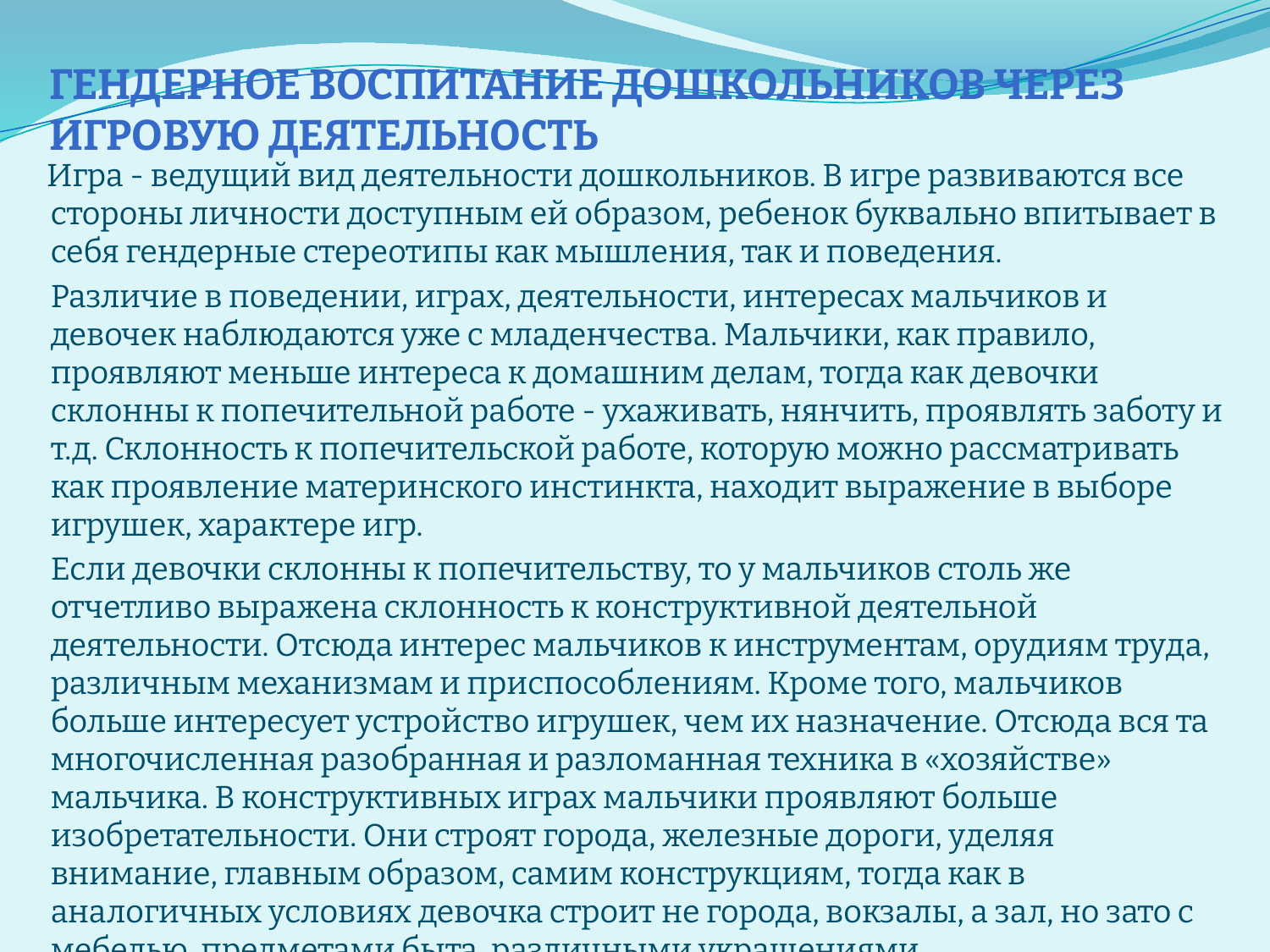

# Гендерное воспитание дошкольников через Игровую деятельность
      Игра - ведущий вид деятельности дошкольников. В игре развиваются все стороны личности доступным ей образом, ребенок буквально впитывает в себя гендерные стереотипы как мышления, так и поведения.
      Различие в поведении, играх, деятельности, интересах мальчиков и девочек наблюдаются уже с младенчества. Мальчики, как правило, проявляют меньше интереса к домашним делам, тогда как девочки склонны к попечительной работе - ухаживать, нянчить, проявлять заботу и т.д. Склонность к попечительской работе, которую можно рассматривать как проявление материнского инстинкта, находит выражение в выборе игрушек, характере игр.
      Если девочки склонны к попечительству, то у мальчиков столь же отчетливо выражена склонность к конструктивной деятельной деятельности. Отсюда интерес мальчиков к инструментам, орудиям труда, различным механизмам и приспособлениям. Кроме того, мальчиков больше интересует устройство игрушек, чем их назначение. Отсюда вся та многочисленная разобранная и разломанная техника в «хозяйстве» мальчика. В конструктивных играх мальчики проявляют больше изобретательности. Они строят города, железные дороги, уделяя внимание, главным образом, самим конструкциям, тогда как в аналогичных условиях девочка строит не города, вокзалы, а зал, но зато с мебелью, предметами быта, различными украшениями.